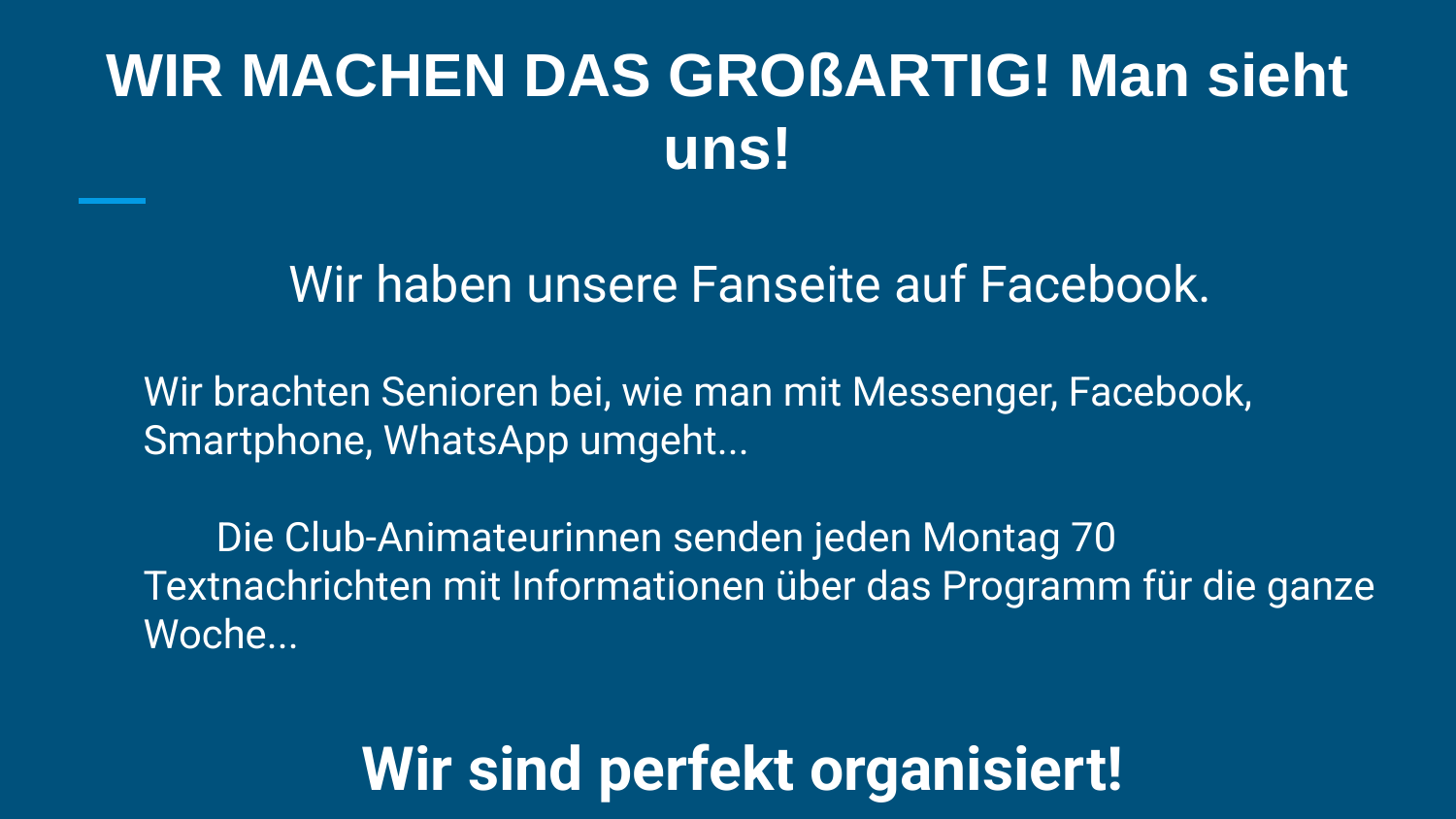

# WIR MACHEN DAS GROßARTIG! Man sieht uns!
Wir haben unsere Fanseite auf Facebook.

Wir brachten Senioren bei, wie man mit Messenger, Facebook, Smartphone, WhatsApp umgeht...

Die Club-Animateurinnen senden jeden Montag 70 Textnachrichten mit Informationen über das Programm für die ganze Woche...

Wir sind perfekt organisiert!